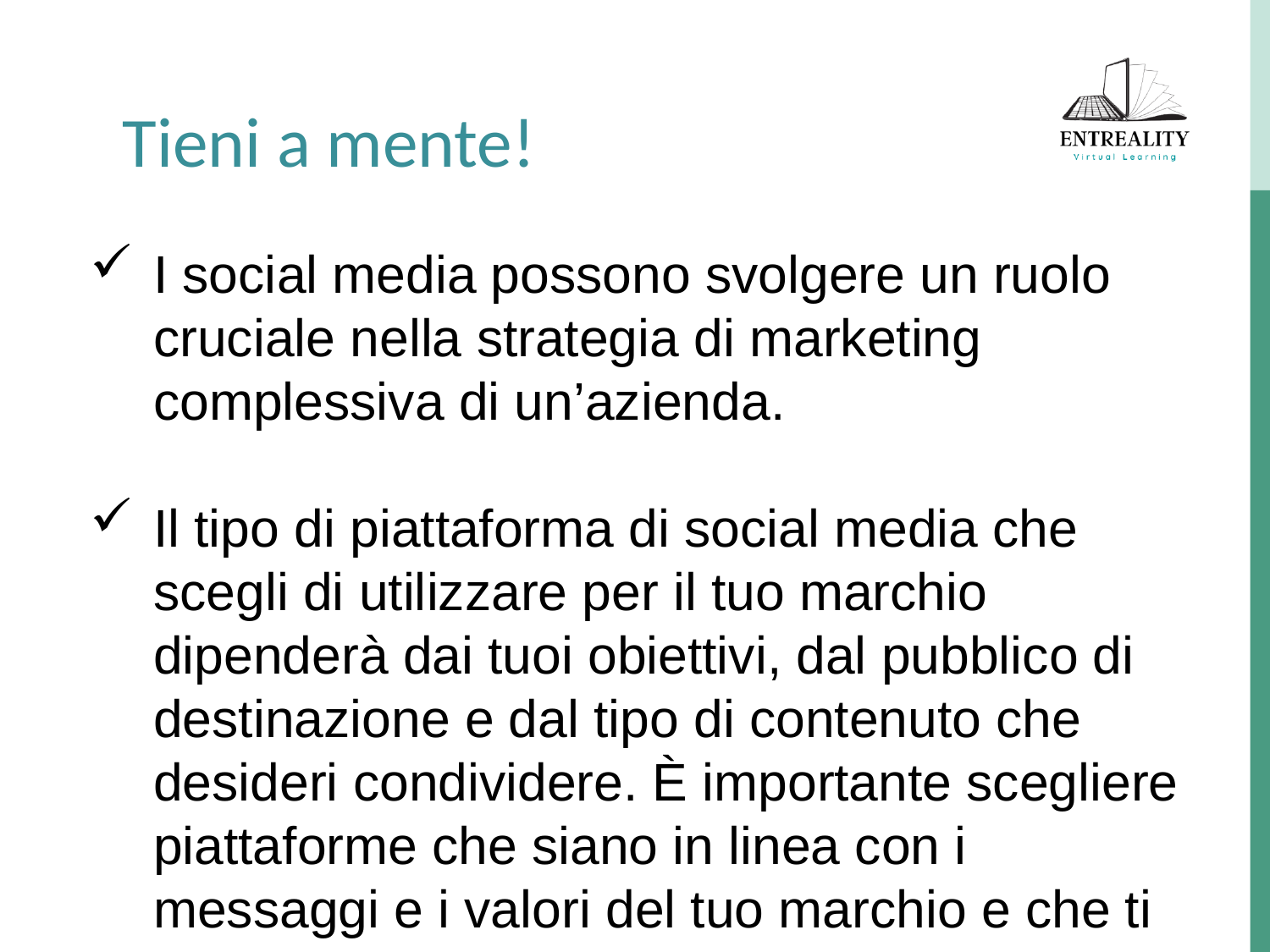

Tieni a mente!
I social media possono svolgere un ruolo cruciale nella strategia di marketing complessiva di un’azienda.

Il tipo di piattaforma di social media che scegli di utilizzare per il tuo marchio dipenderà dai tuoi obiettivi, dal pubblico di destinazione e dal tipo di contenuto che desideri condividere. È importante scegliere piattaforme che siano in linea con i messaggi e i valori del tuo marchio e che ti consentano di entrare in contatto con il tuo pubblico.